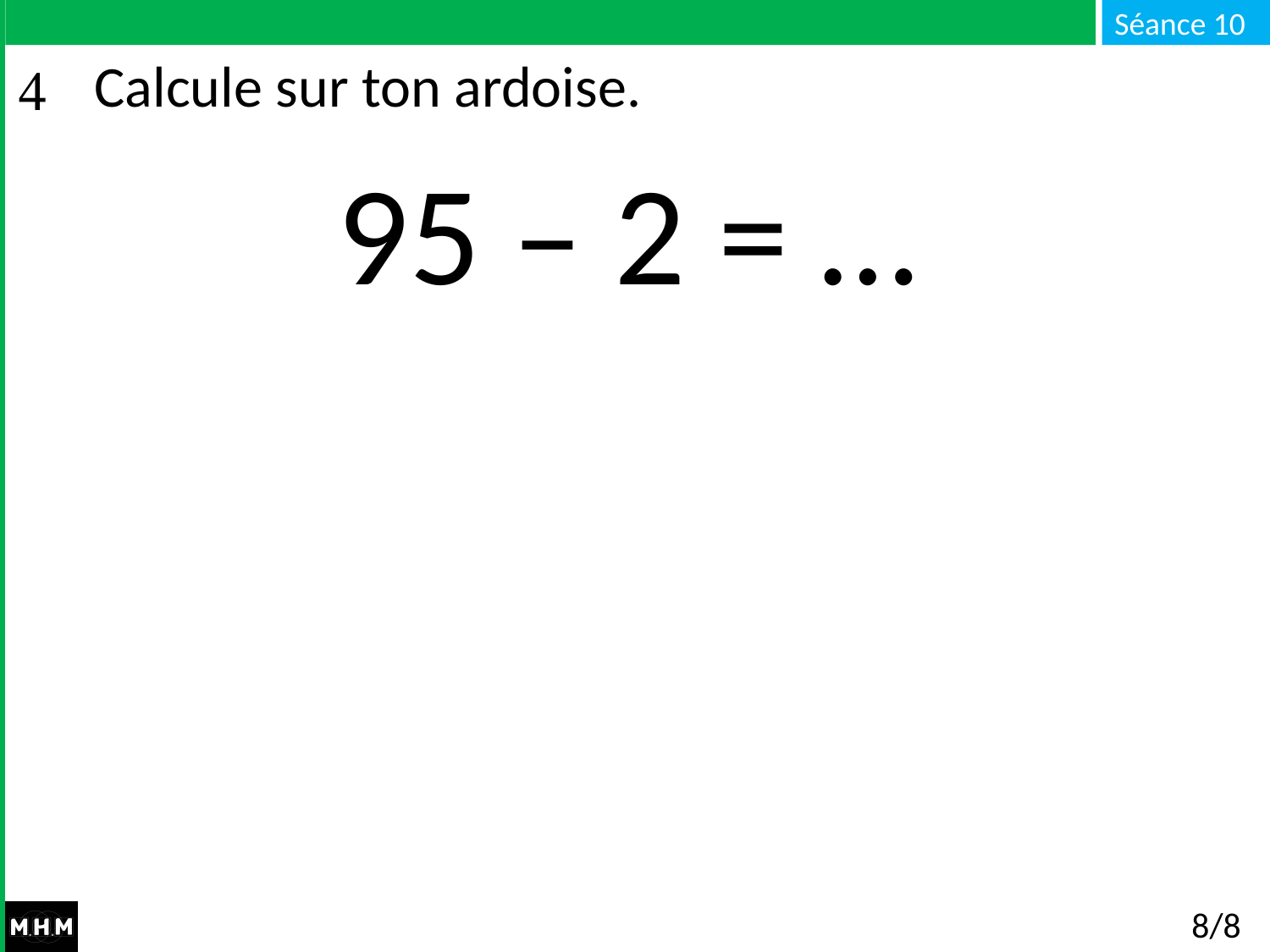

# Calcule sur ton ardoise.
95 – 2 = …
8/8